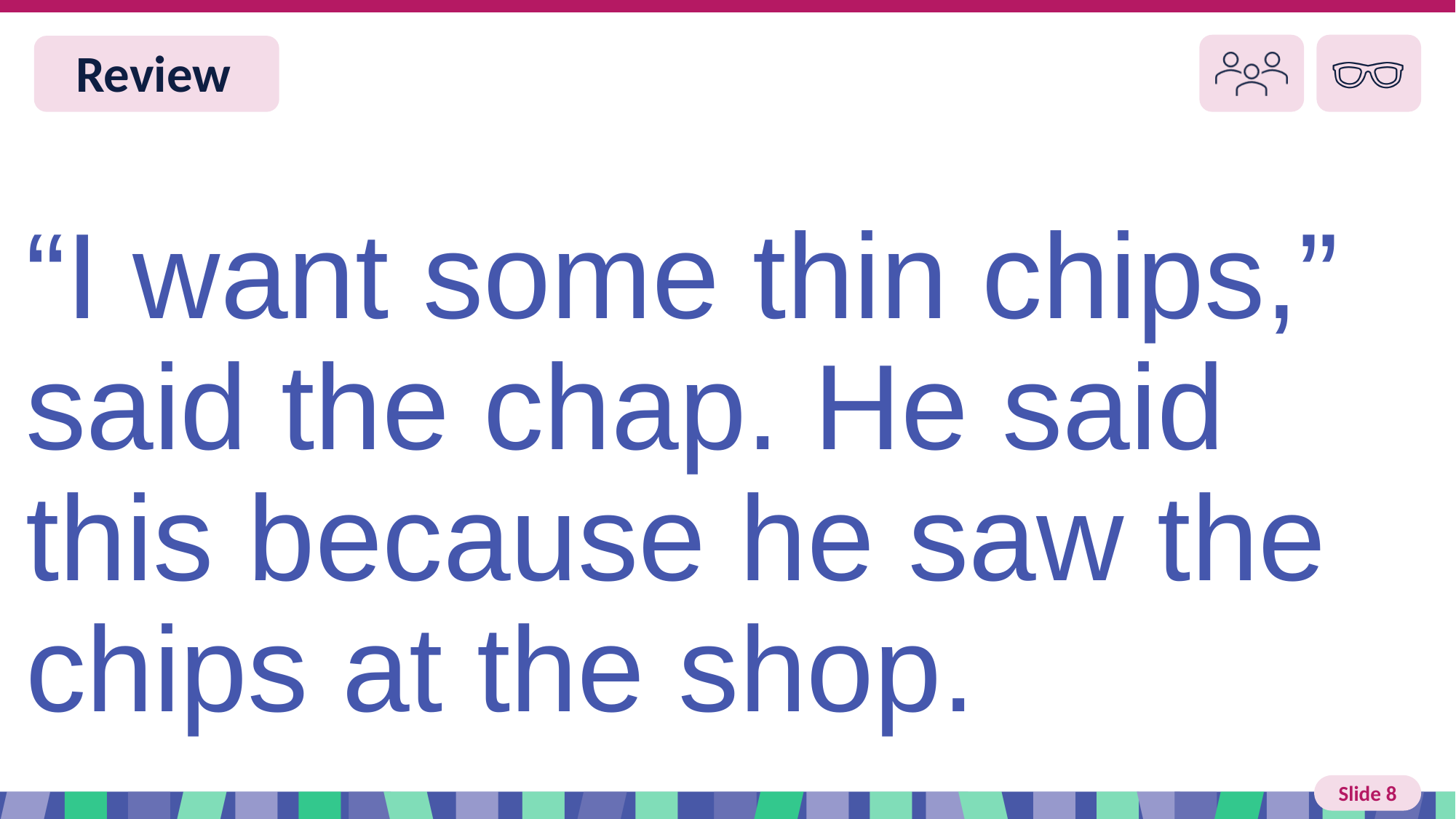

Slide 8 Review
“I want some thin chips,” said the chap. He said this because he saw the chips at the shop.